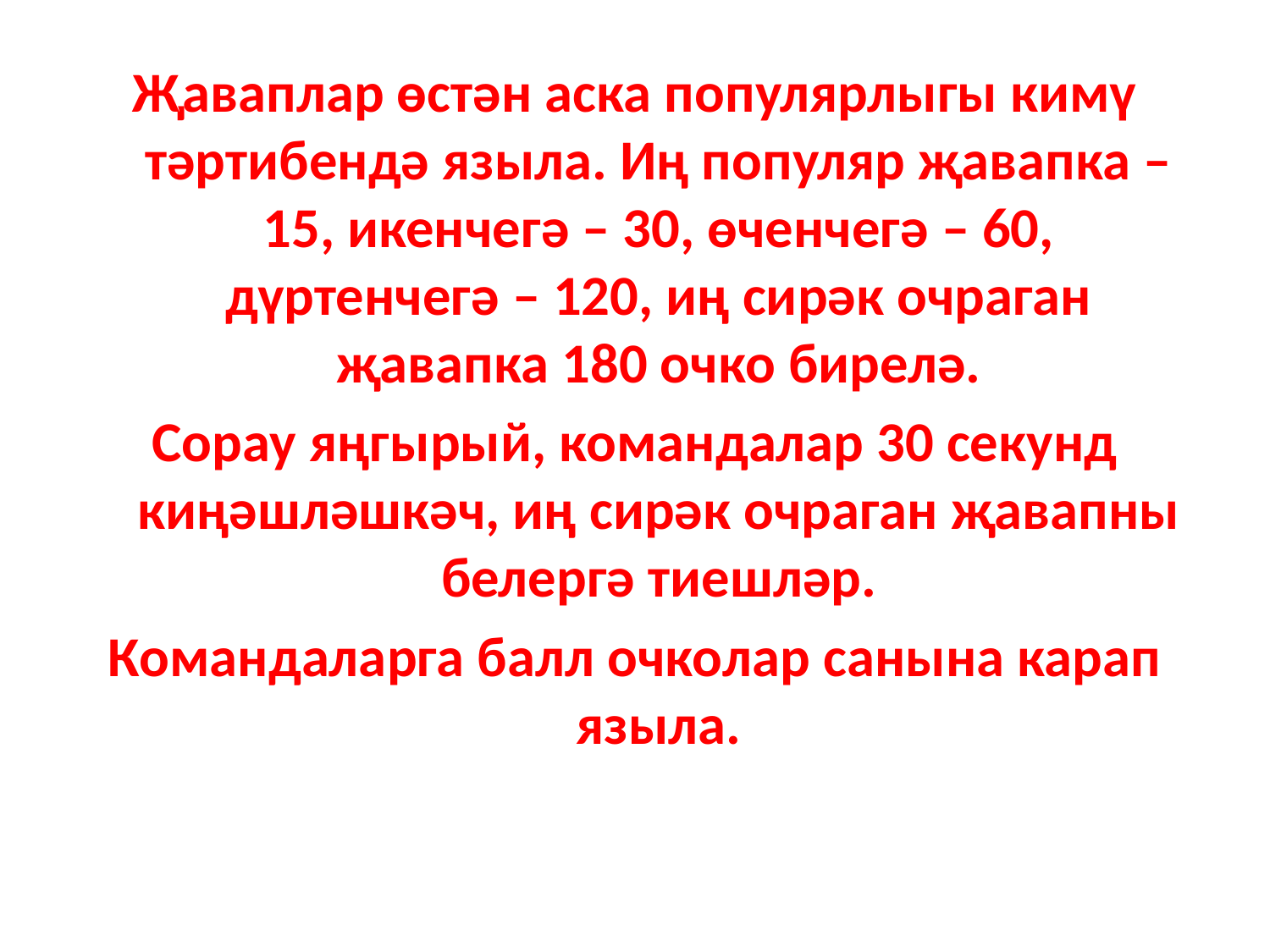

Җаваплар өстән аска популярлыгы кимү тәртибендә языла. Иң популяр җавапка – 15, икенчегә – 30, өченчегә – 60, дүртенчегә – 120, иң сирәк очраган җавапка 180 очко бирелә.
Сорау яңгырый, командалар 30 секунд киңәшләшкәч, иң сирәк очраган җавапны белергә тиешләр.
Командаларга балл очколар санына карап языла.